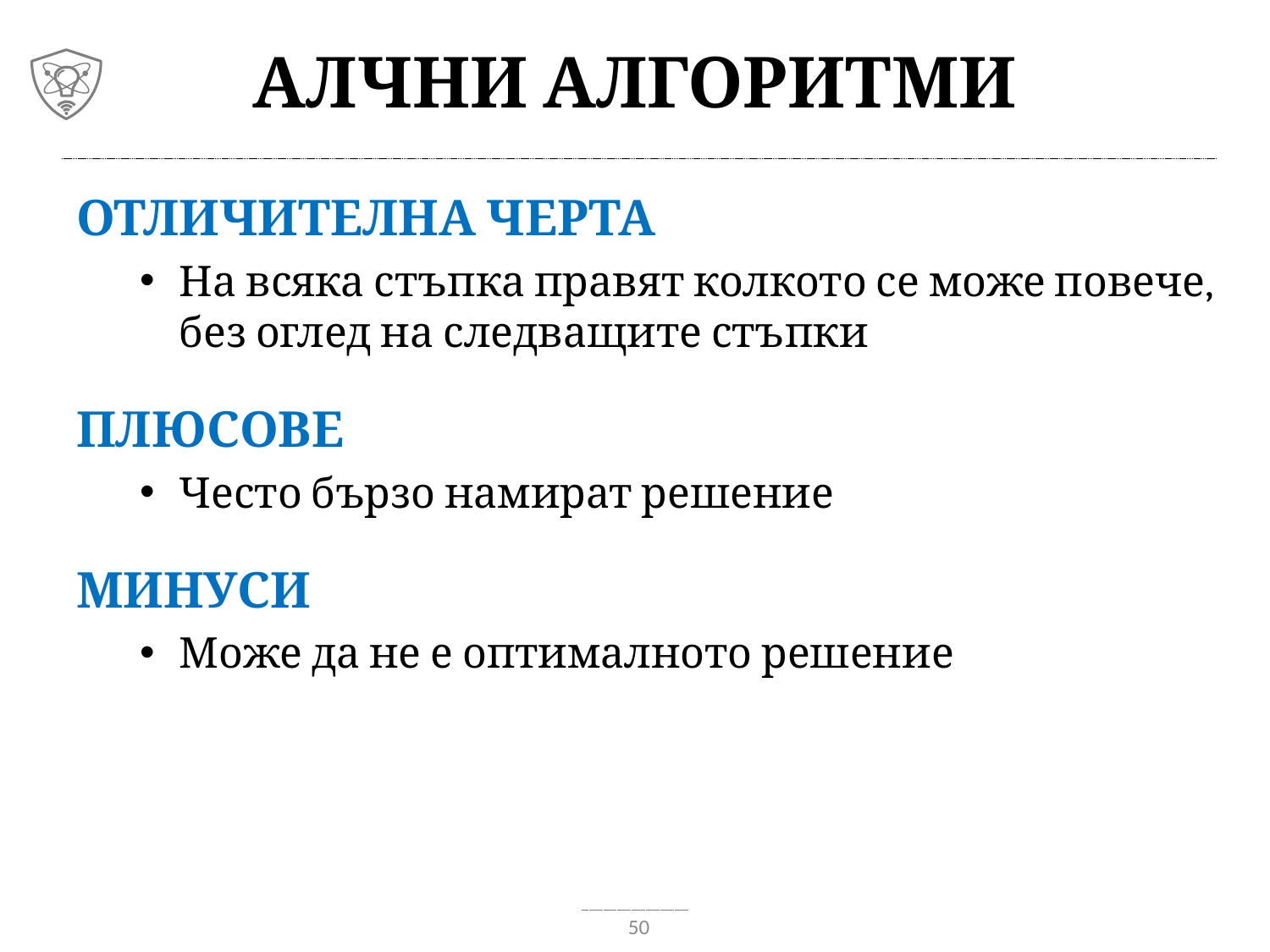

# Алчни алгоритми
Отличителна черта
На всяка стъпка правят колкото се може повече, без оглед на следващите стъпки
Плюсове
Често бързо намират решение
Минуси
Може да не е оптималното решение
50